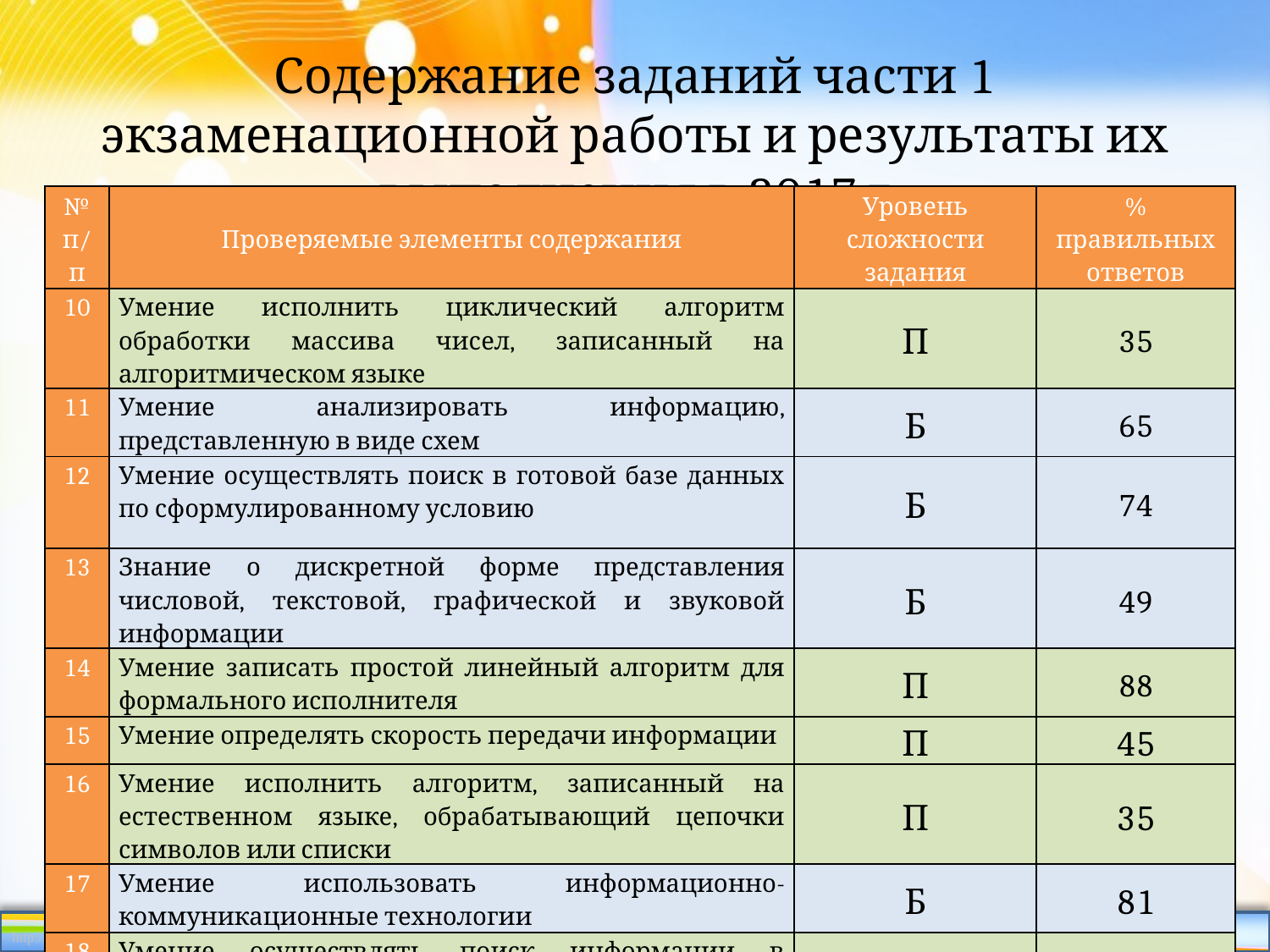

# Содержание заданий части 1 экзаменационной работы и результаты их выполнения в 2017 г
| № п/п | Проверяемые элементы содержания | Уровень сложности задания | % правильных ответов |
| --- | --- | --- | --- |
| 10 | Умение исполнить циклический алгоритм обработки массива чисел, записанный на алгоритмическом языке | П | 35 |
| 11 | Умение анализировать информацию, представленную в виде схем | Б | 65 |
| 12 | Умение осуществлять поиск в готовой базе данных по сформулированному условию | Б | 74 |
| 13 | Знание о дискретной форме представления числовой, текстовой, графической и звуковой информации | Б | 49 |
| 14 | Умение записать простой линейный алгоритм для формального исполнителя | П | 88 |
| 15 | Умение определять скорость передачи информации | П | 45 |
| 16 | Умение исполнить алгоритм, записанный на естественном языке, обрабатывающий цепочки символов или списки | П | 35 |
| 17 | Умение использовать информационно-коммуникационные технологии | Б | 81 |
| 18 | Умение осуществлять поиск информации в Интернете | П | 64 |